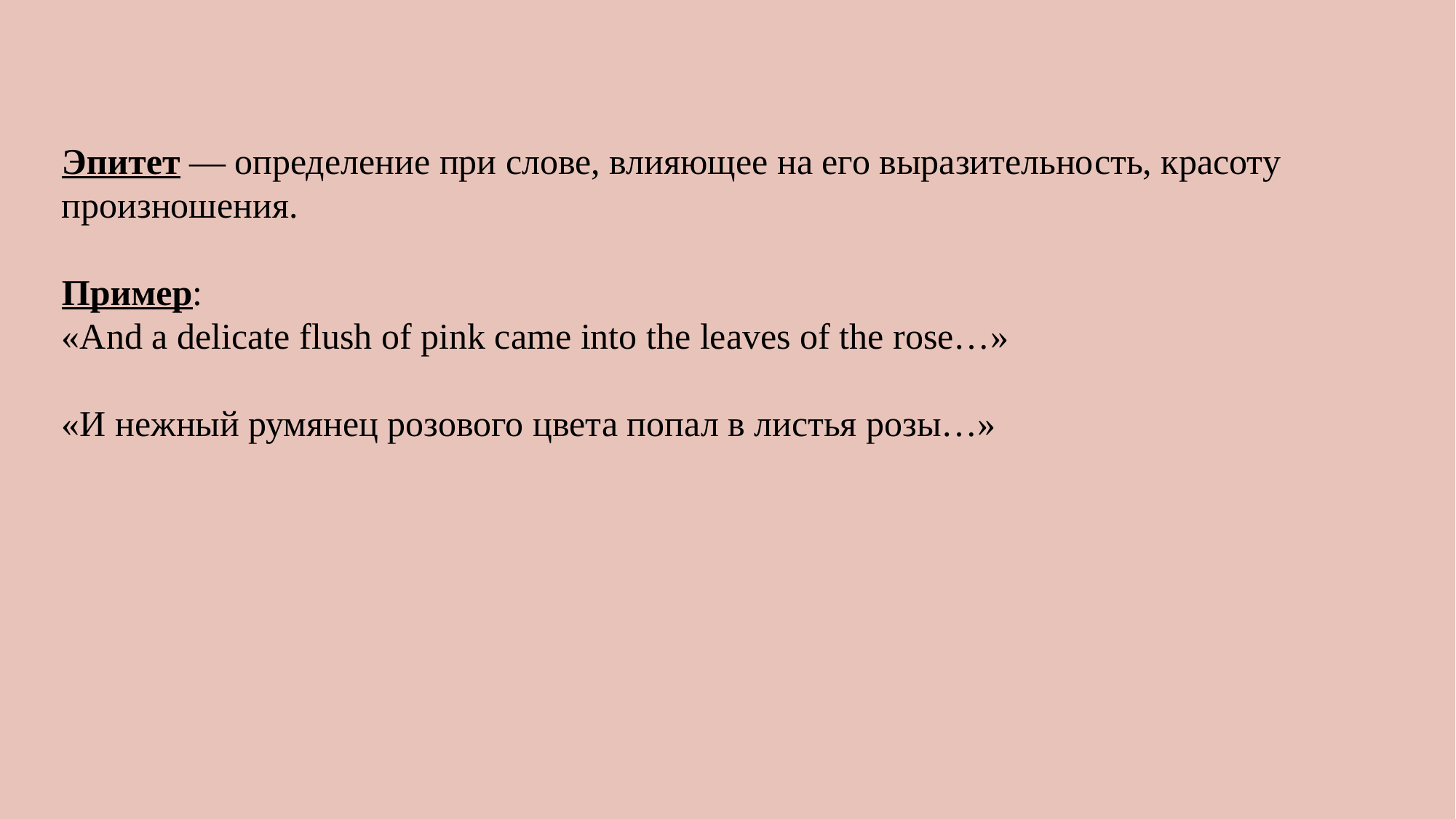

Эпитет — определение при слове, влияющее на его выразительность, красоту произношения.

Пример:
«And a delicate flush of pink came into the leaves of the rose…»

«И нежный румянец розового цвета попал в листья розы…»